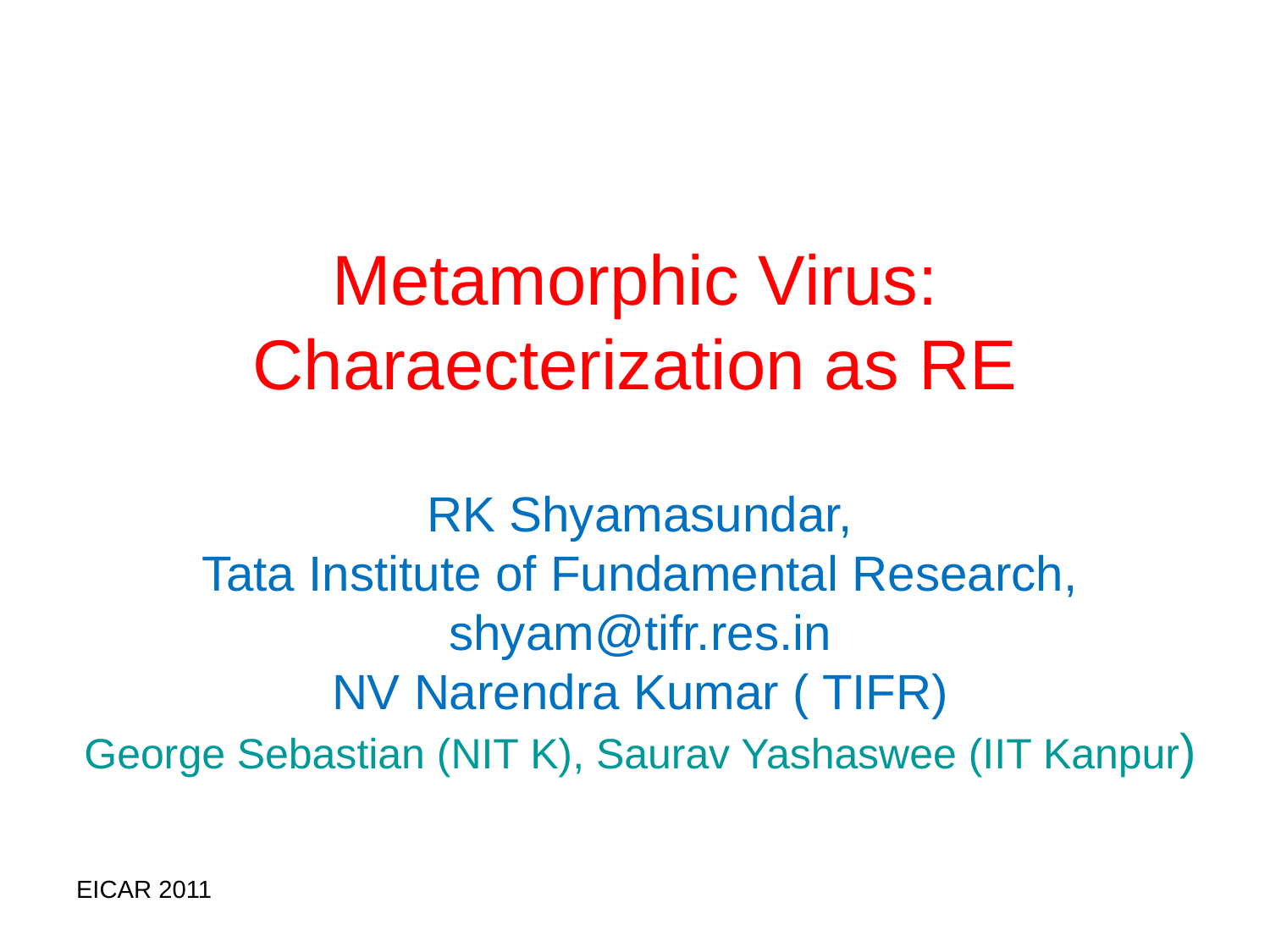

Metamorphic Virus: Charaecterization as RE
RK Shyamasundar,
Tata Institute of Fundamental Research,
shyam@tifr.res.in
NV Narendra Kumar ( TIFR)
George Sebastian (NIT K), Saurav Yashaswee (IIT Kanpur)
EICAR 2011